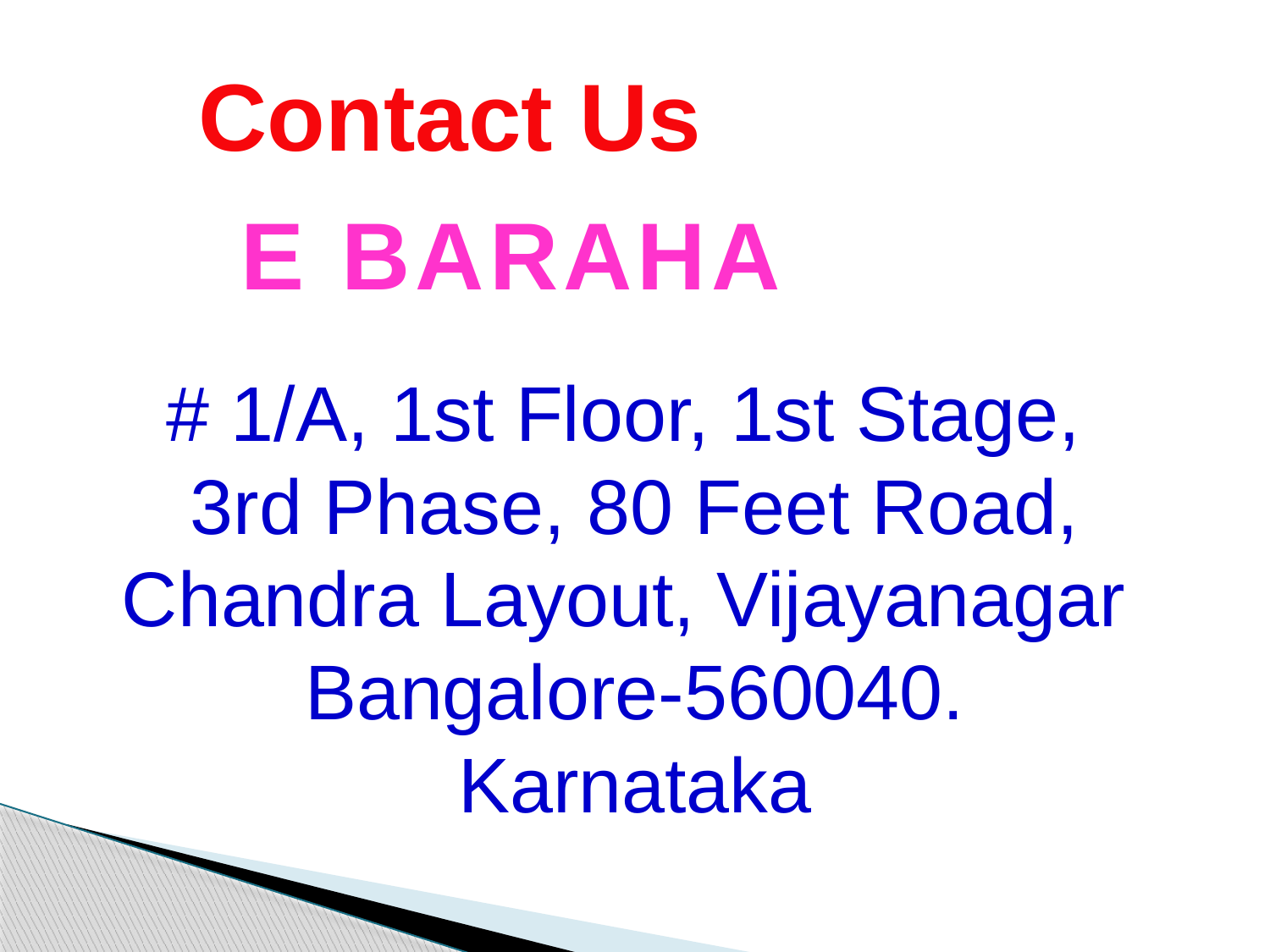

Contact Us
E BARAHA
# 1/A, 1st Floor, 1st Stage,  3rd Phase, 80 Feet Road, Chandra Layout, Vijayanagar  Bangalore-560040. Karnataka